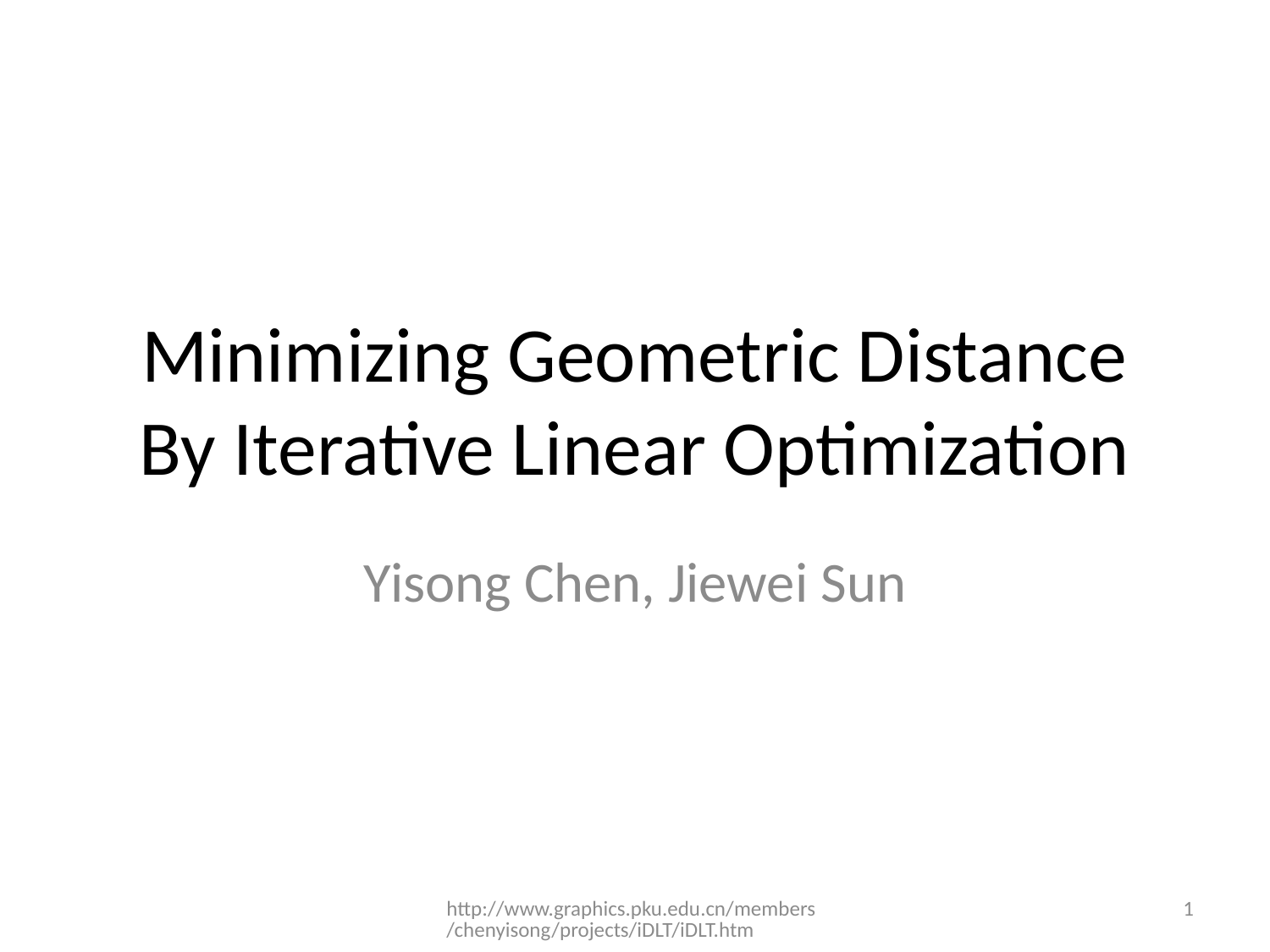

# Minimizing Geometric Distance By Iterative Linear Optimization
Yisong Chen, Jiewei Sun
http://www.graphics.pku.edu.cn/members/chenyisong/projects/iDLT/iDLT.htm
1